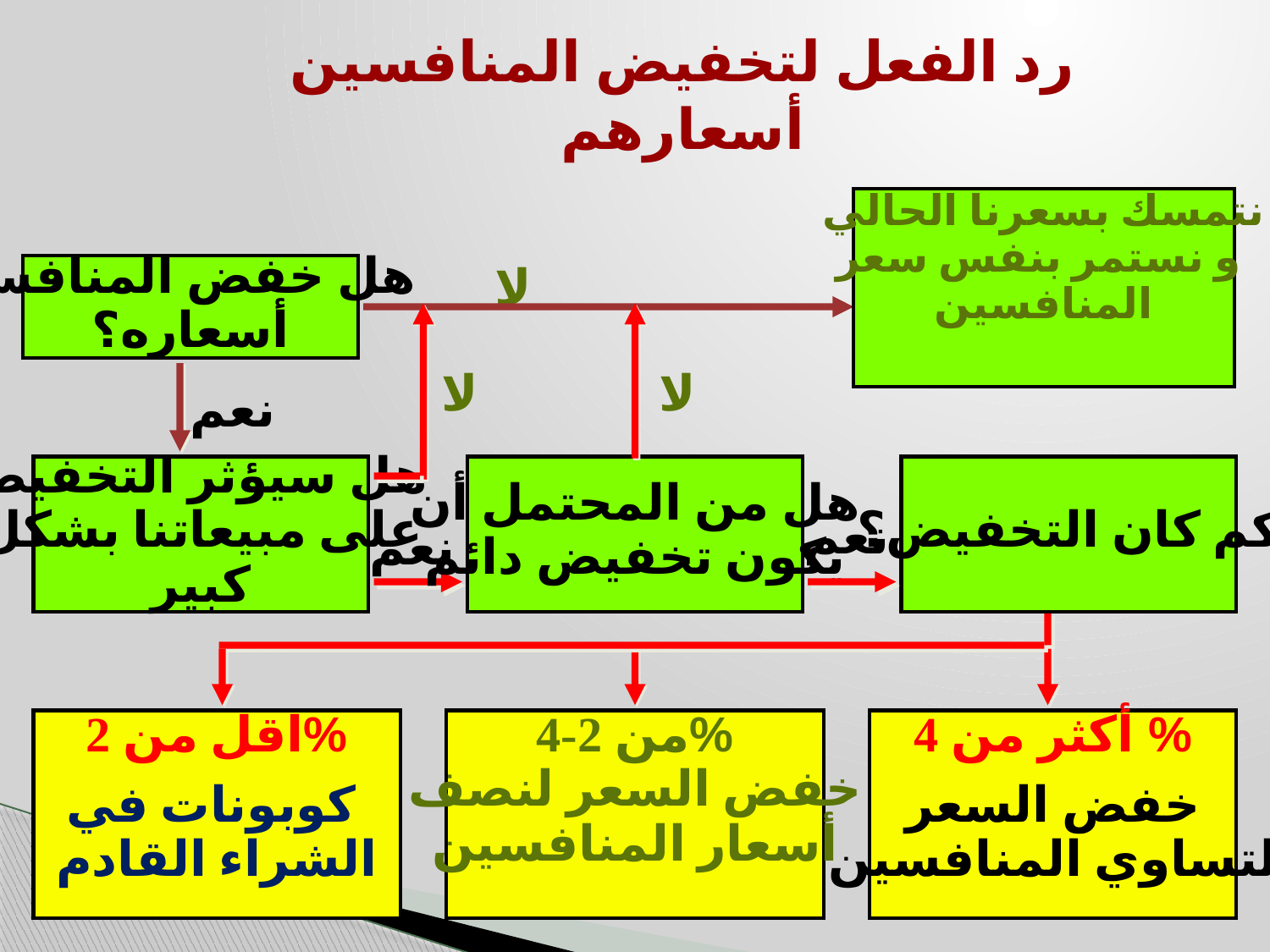

رد الفعل لتخفيض المنافسين أسعارهم
نتمسك بسعرنا الحالي
و نستمر بنفس سعر
المنافسين

لا

هل خفض المنافس
أسعاره؟

لا

لا

نعم
هل سيؤثر التخفيض
على مبيعاتنا بشكل
كبير
هل من المحتمل أن
يكون تخفيض دائم
نعم

كم كان التخفيض؟
نعم

اقل من 2%

كوبونات في
الشراء القادم

أكثر من 4 %

خفض السعر
لتساوي المنافسين

من 2-4%
خفض السعر لنصف
أسعار المنافسين